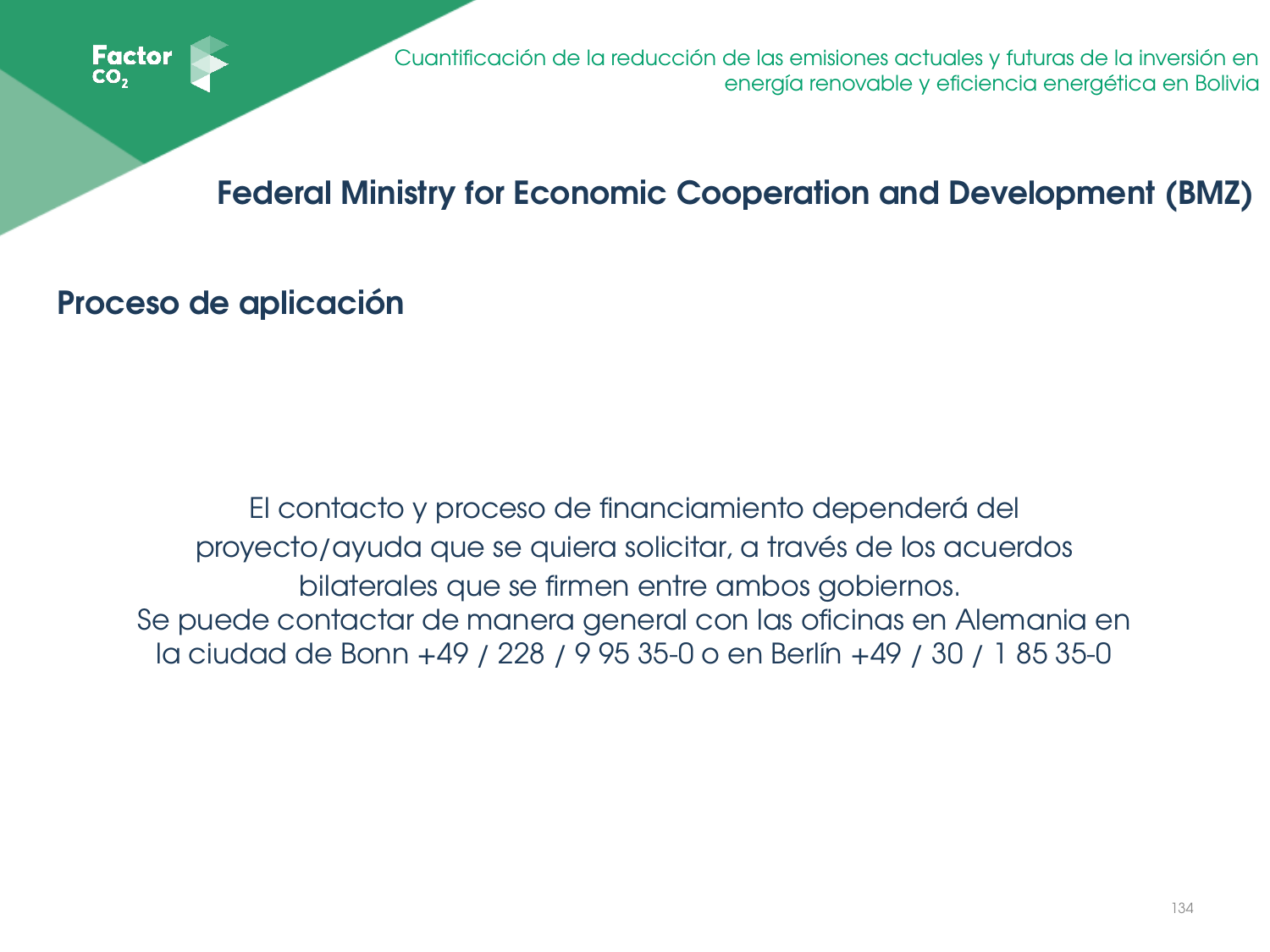

Federal Ministry for Economic Cooperation and Development (BMZ)
Proceso de aplicación
El contacto y proceso de financiamiento dependerá del proyecto/ayuda que se quiera solicitar, a través de los acuerdos bilaterales que se firmen entre ambos gobiernos.
Se puede contactar de manera general con las oficinas en Alemania en la ciudad de Bonn +49 / 228 / 9 95 35-0 o en Berlín +49 / 30 / 1 85 35-0
134